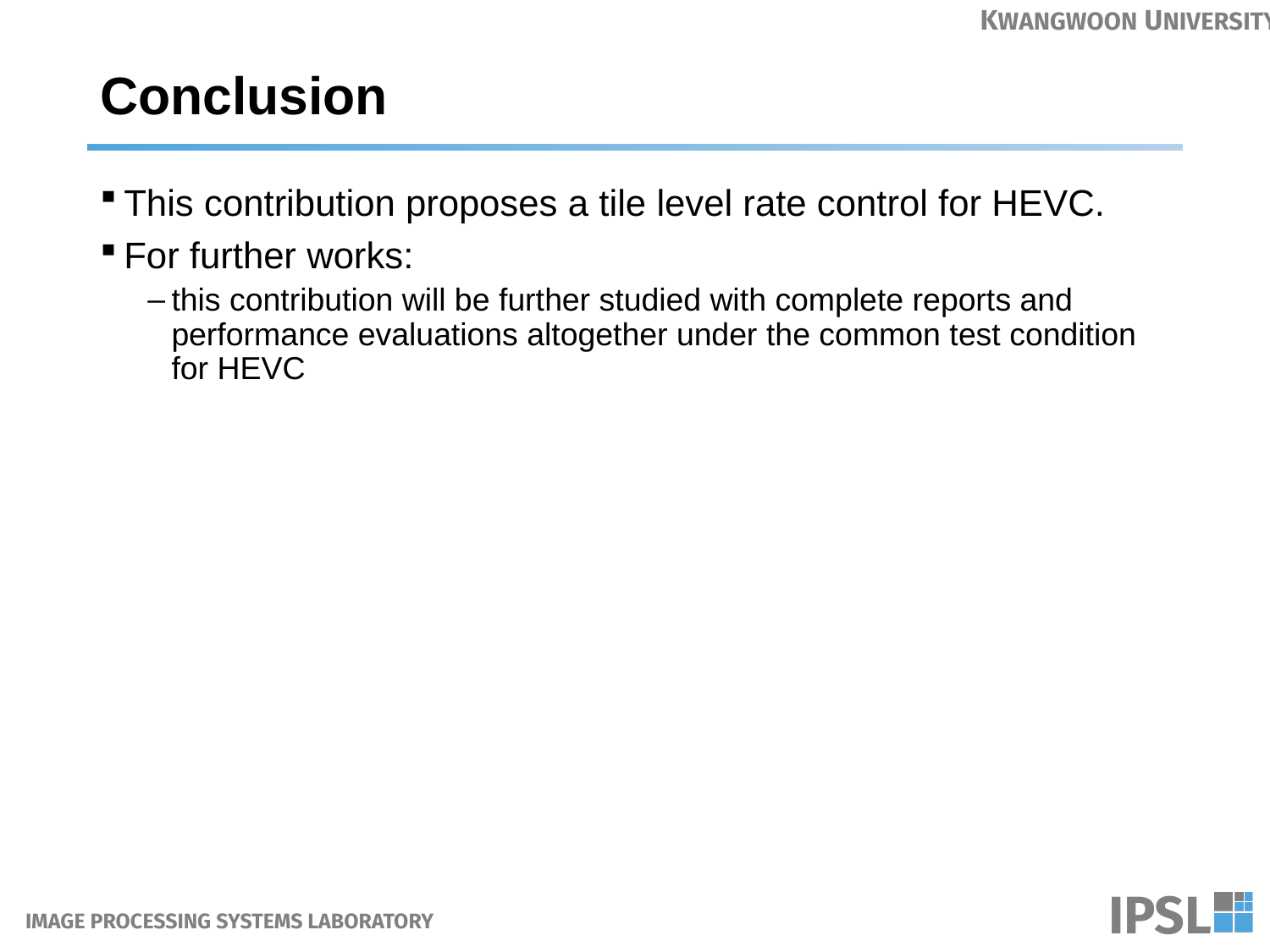

# Conclusion
This contribution proposes a tile level rate control for HEVC.
For further works:
this contribution will be further studied with complete reports and performance evaluations altogether under the common test condition for HEVC